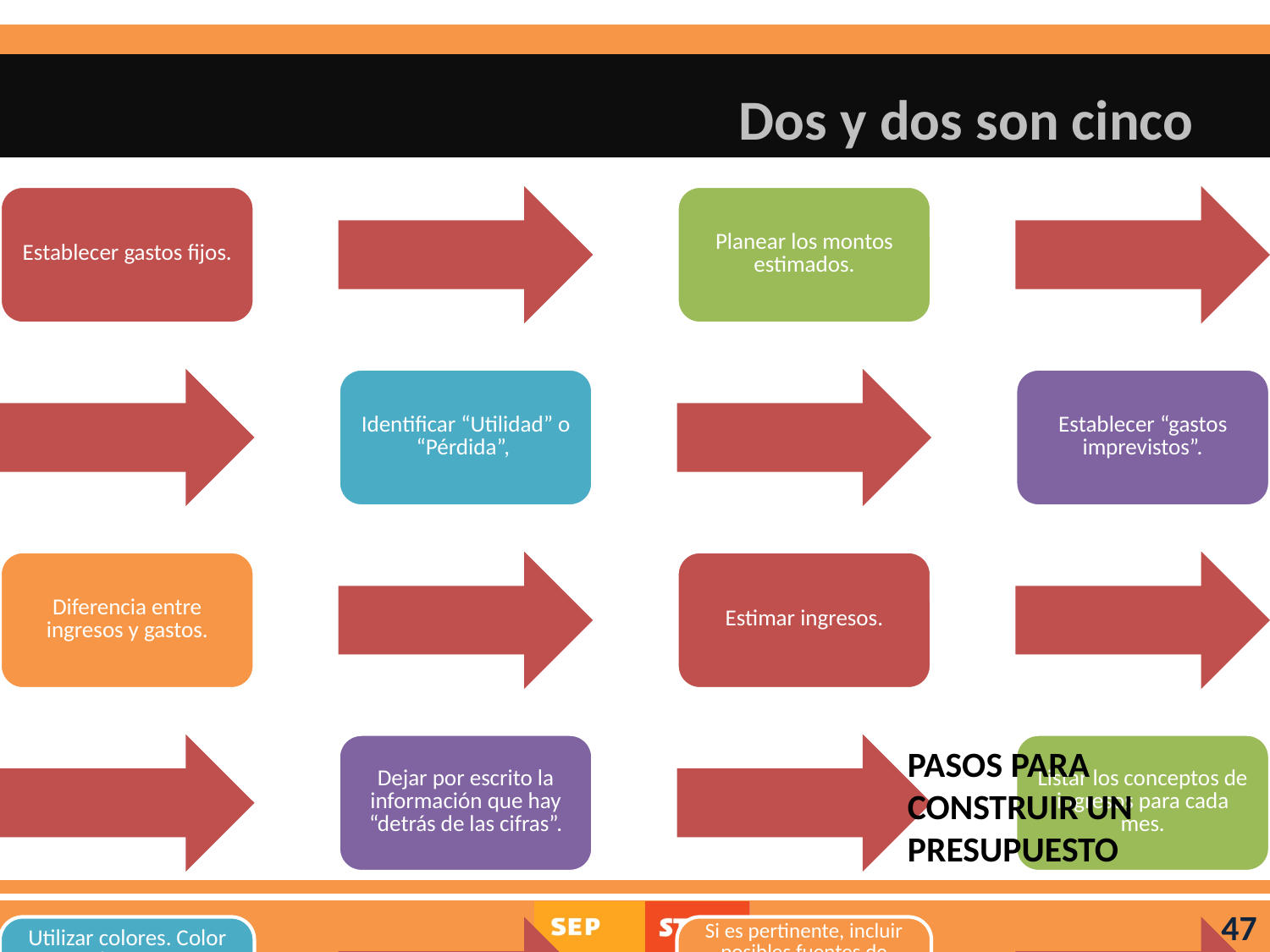

# Dos y dos son cinco
Establecer gastos fijos.
Planear los montos estimados.
Identificar “Utilidad” o “Pérdida”,
Estimar ingresos.
Dejar por escrito la información que hay “detrás de las cifras”.
Establecer “gastos imprevistos”.
Diferencia entre ingresos y gastos.
Pasos para construir un presupuesto
47